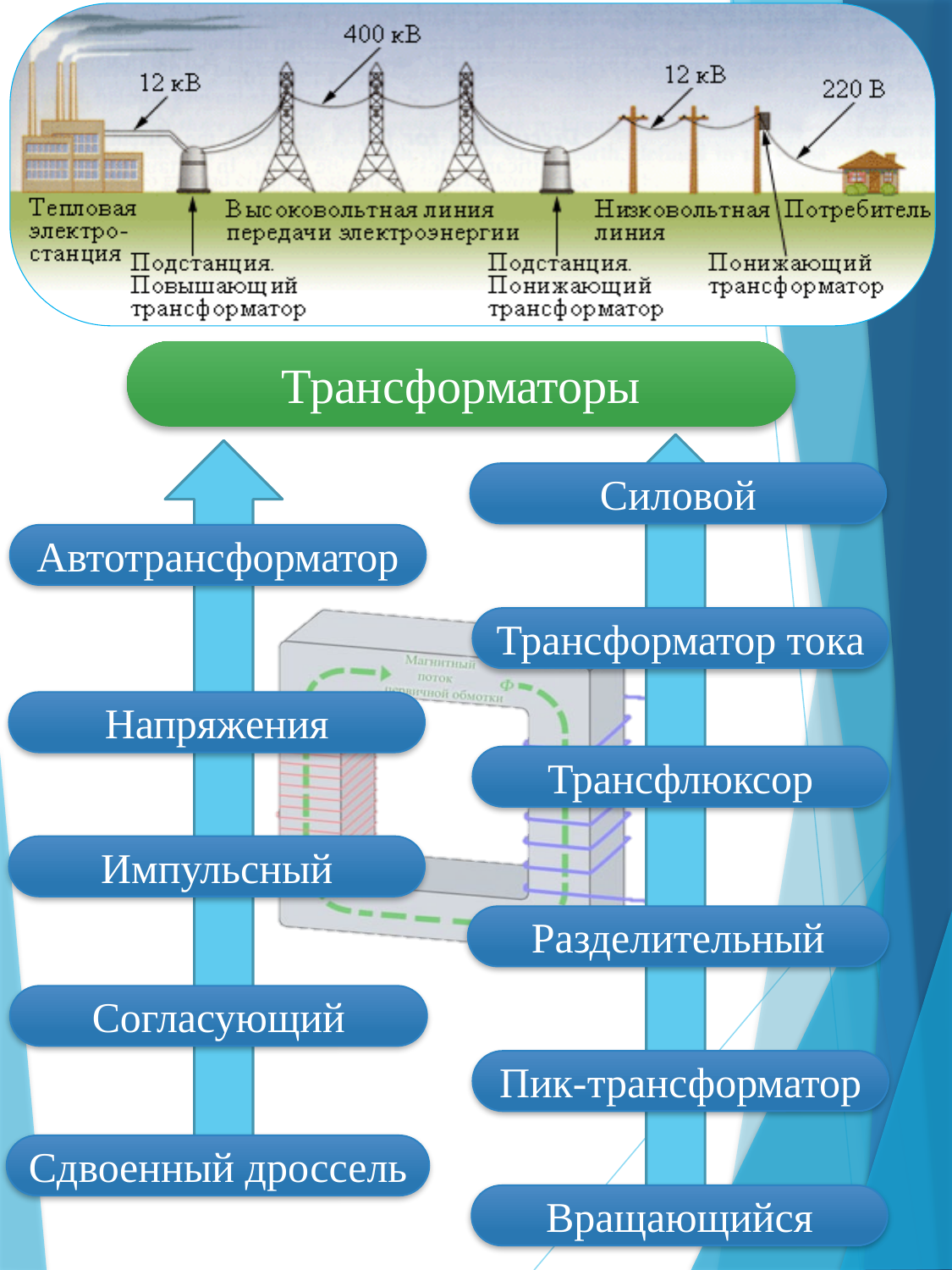

Трансформаторы

Силовой
Автотрансформатор

Трансформатор тока
Напряжения
Трансфлюксор
Импульсный
Разделительный
Согласующий
Пик-трансформатор
Сдвоенный дроссель
Вращающийся